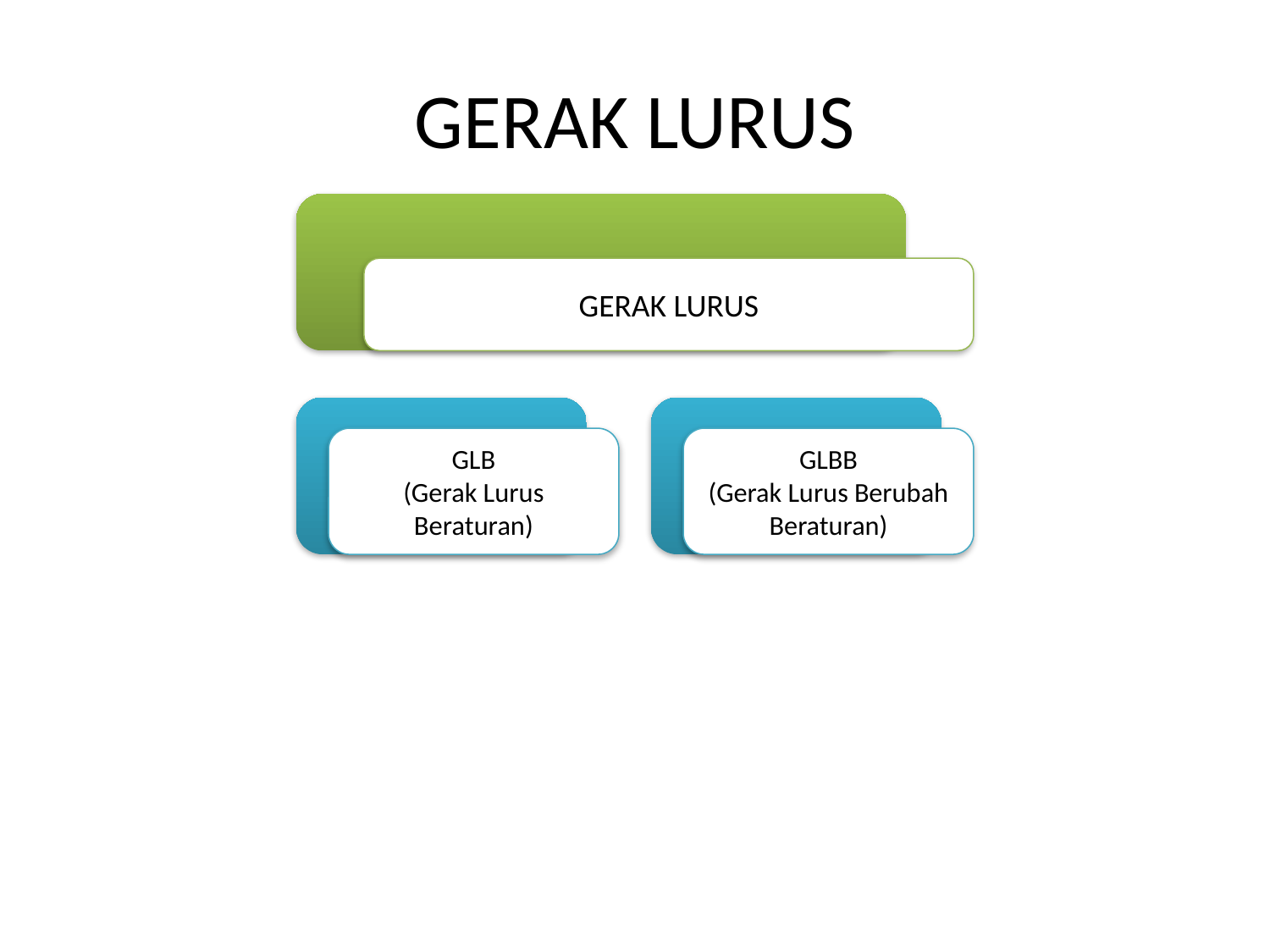

# GERAK LURUS
GERAK LURUS
GLB
(Gerak Lurus Beraturan)
GLBB
(Gerak Lurus Berubah Beraturan)